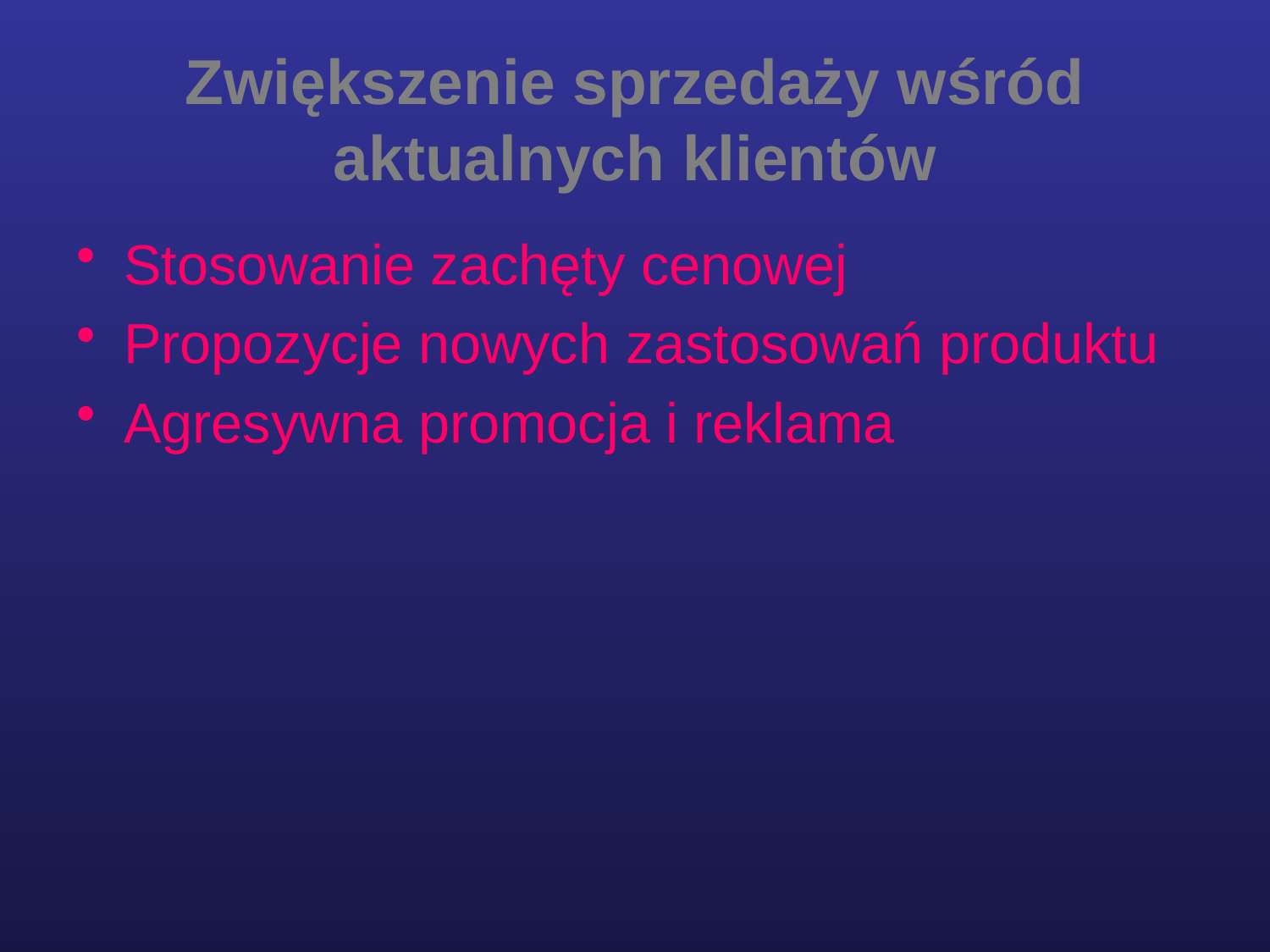

# Zwiększenie sprzedaży wśród aktualnych klientów
Stosowanie zachęty cenowej
Propozycje nowych zastosowań produktu
Agresywna promocja i reklama